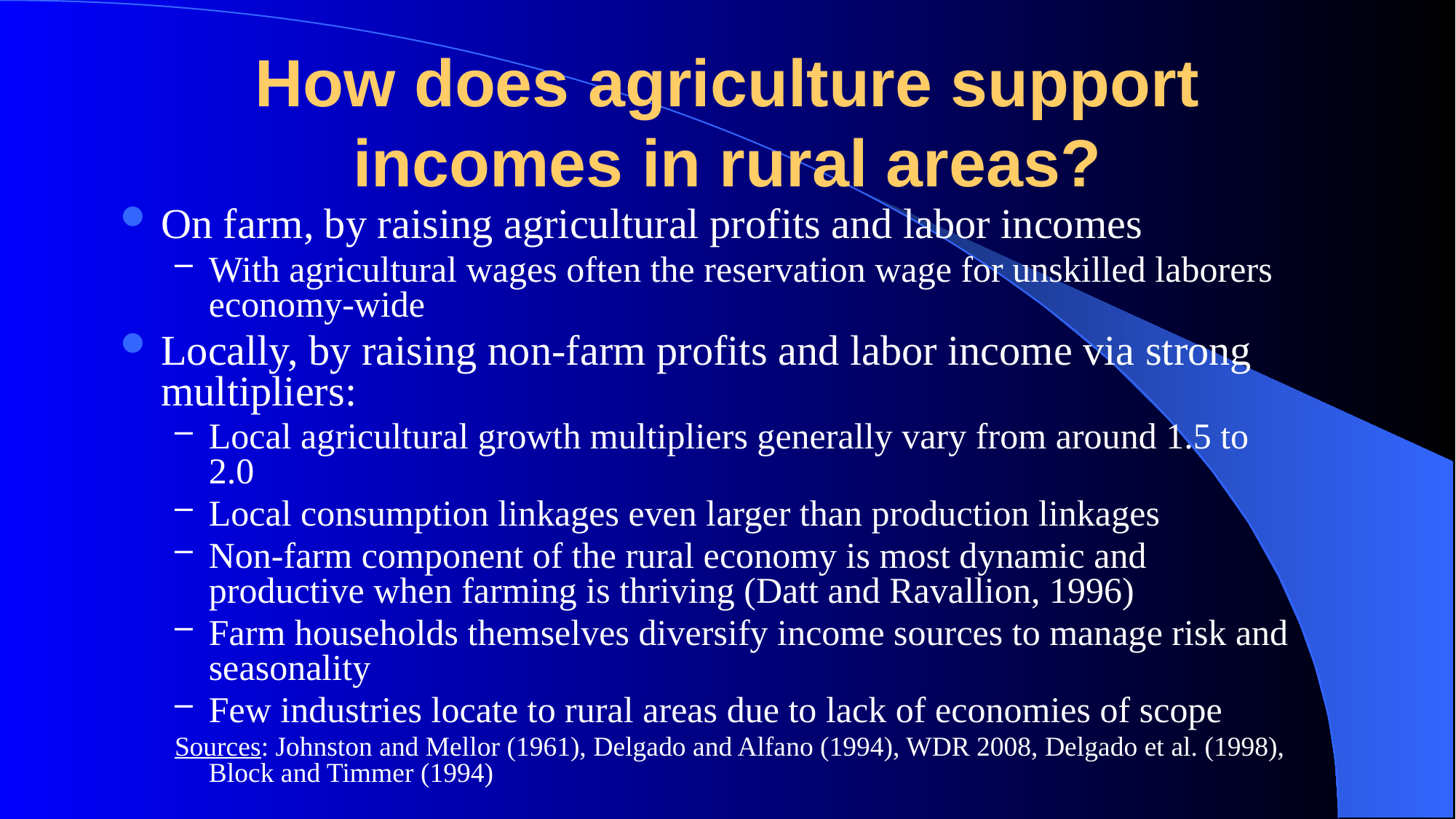

# How does agriculture support incomes in rural areas?
On farm, by raising agricultural profits and labor incomes
With agricultural wages often the reservation wage for unskilled laborers economy-wide
Locally, by raising non-farm profits and labor income via strong multipliers:
Local agricultural growth multipliers generally vary from around 1.5 to 2.0
Local consumption linkages even larger than production linkages
Non-farm component of the rural economy is most dynamic and productive when farming is thriving (Datt and Ravallion, 1996)
Farm households themselves diversify income sources to manage risk and seasonality
Few industries locate to rural areas due to lack of economies of scope
Sources: Johnston and Mellor (1961), Delgado and Alfano (1994), WDR 2008, Delgado et al. (1998), Block and Timmer (1994)